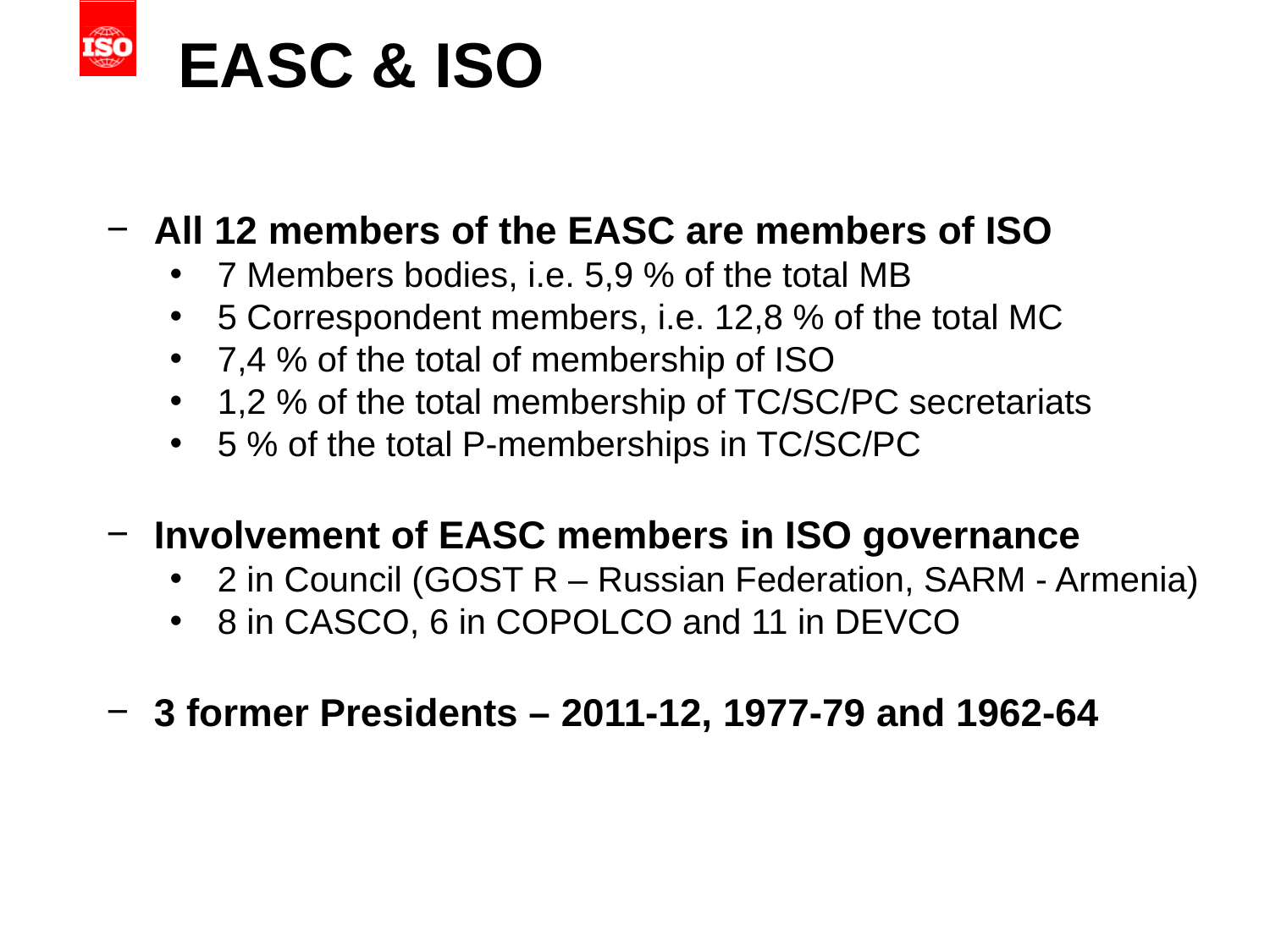

# EASC & ISO
All 12 members of the EASC are members of ISO
7 Members bodies, i.e. 5,9 % of the total MB
5 Correspondent members, i.e. 12,8 % of the total MC
7,4 % of the total of membership of ISO
1,2 % of the total membership of TC/SC/PC secretariats
5 % of the total P-memberships in TC/SC/PC

Involvement of EASC members in ISO governance
2 in Council (GOST R – Russian Federation, SARM - Armenia)
8 in CASCO, 6 in COPOLCO and 11 in DEVCO

3 former Presidents – 2011-12, 1977-79 and 1962-64